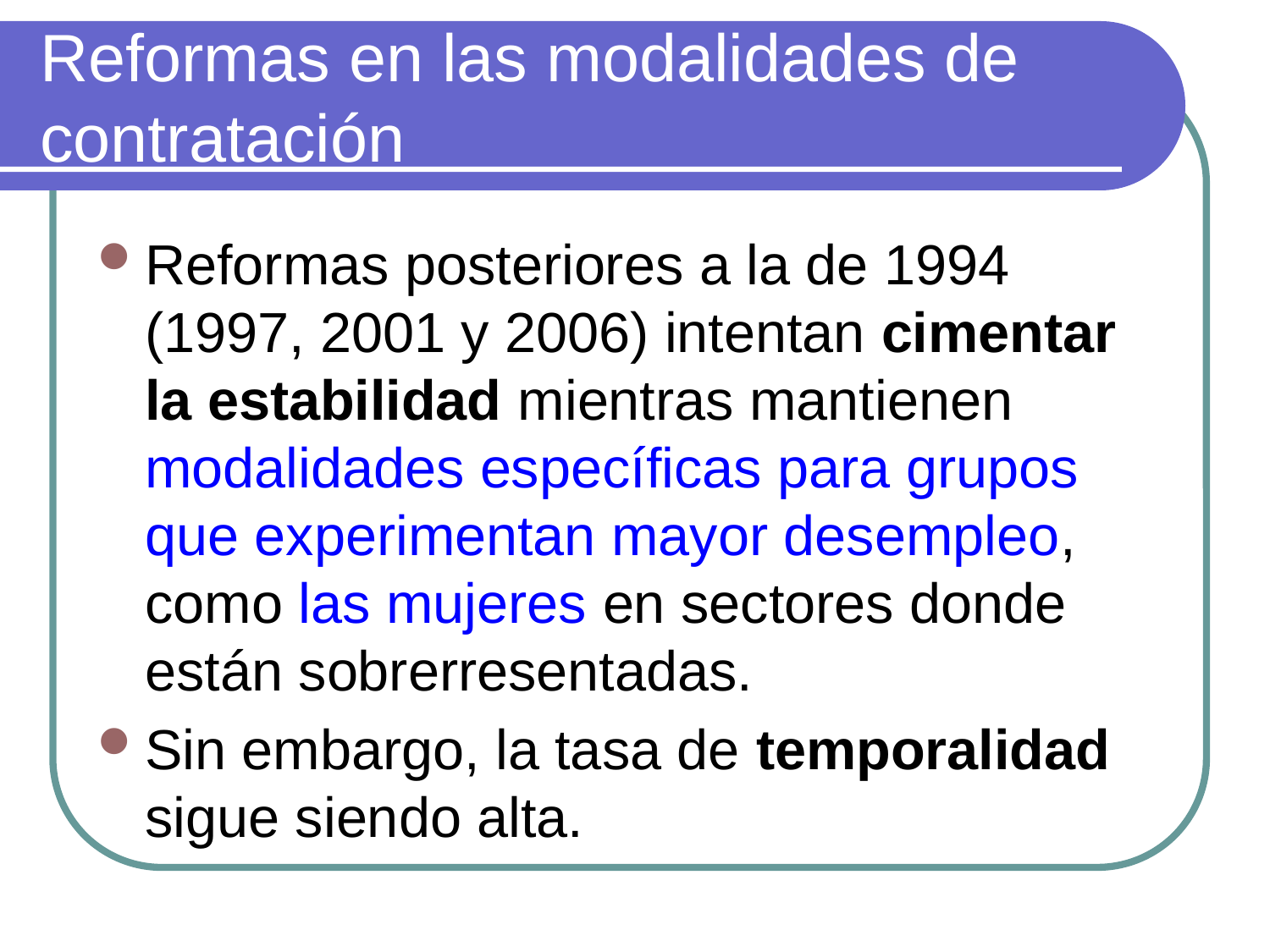

# Reformas en las modalidades de contratación
Reformas posteriores a la de 1994 (1997, 2001 y 2006) intentan cimentar la estabilidad mientras mantienen modalidades específicas para grupos que experimentan mayor desempleo, como las mujeres en sectores donde están sobrerresentadas.
Sin embargo, la tasa de temporalidad sigue siendo alta.